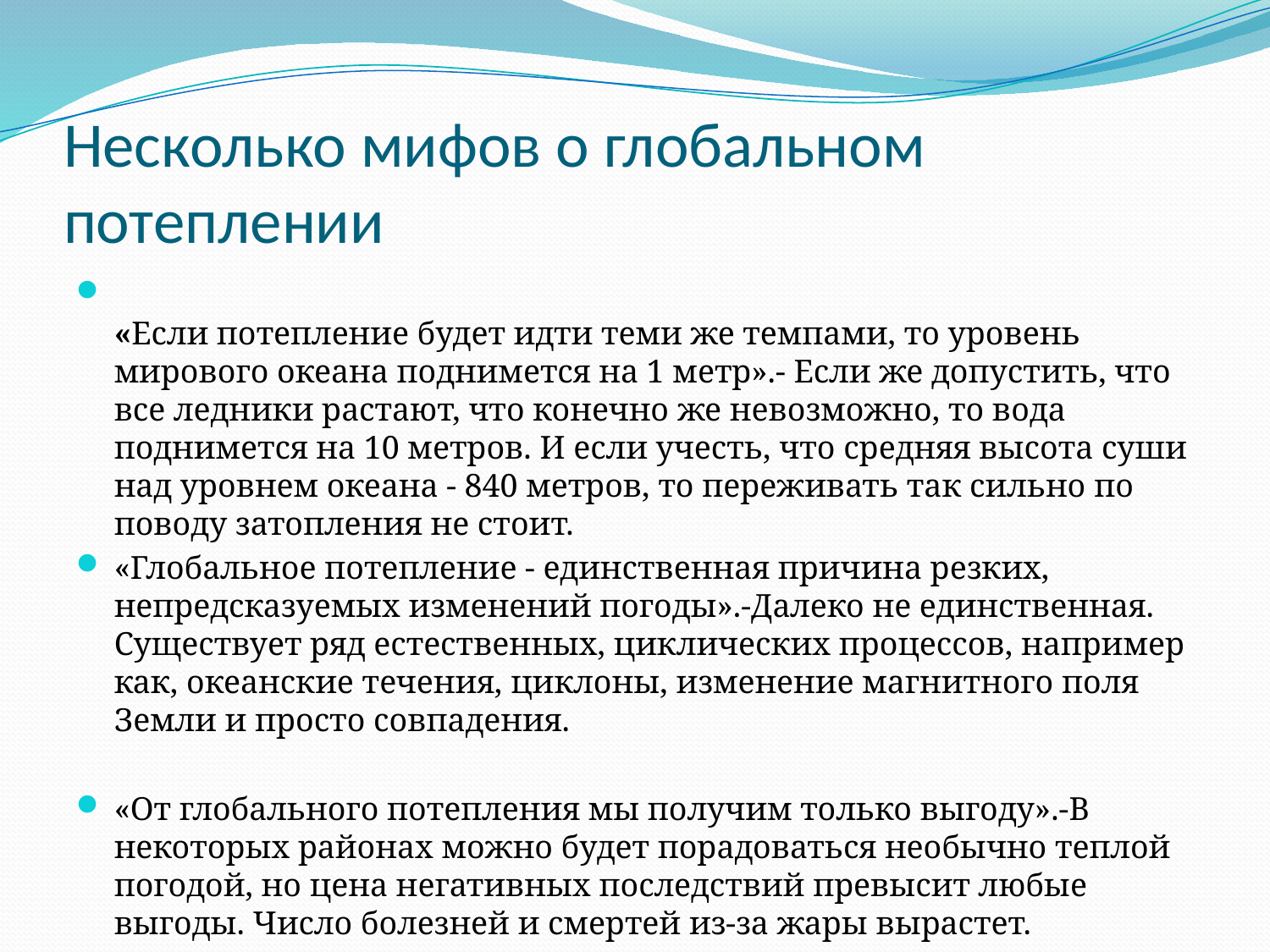

# Несколько мифов о глобальном потеплении
«Если потепление будет идти теми же темпами, то уровень мирового океана поднимется на 1 метр».- Если же допустить, что все ледники растают, что конечно же невозможно, то вода поднимется на 10 метров. И если учесть, что средняя высота суши над уровнем океана - 840 метров, то переживать так сильно по поводу затопления не стоит.
«Глобальное потепление - единственная причина резких, непредсказуемых изменений погоды».-Далеко не единственная. Существует ряд естественных, циклических процессов, например как, океанские течения, циклоны, изменение магнитного поля Земли и просто совпадения.

«От глобального потепления мы получим только выгоду».-В некоторых районах можно будет порадоваться необычно теплой погодой, но цена негативных последствий превысит любые выгоды. Число болезней и смертей из-за жары вырастет.